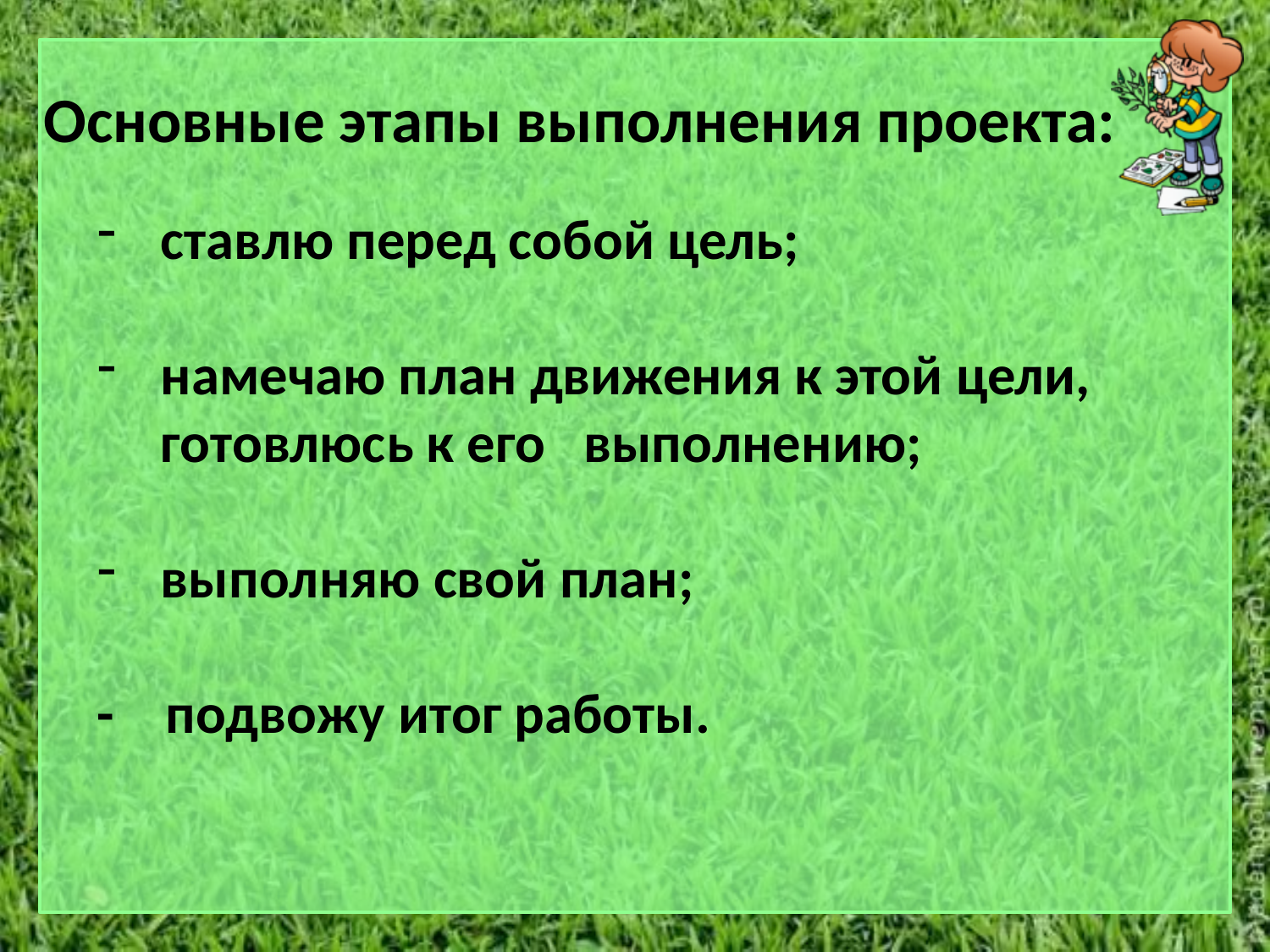

# Основные этапы выполнения проекта:
ставлю перед собой цель;

намечаю план движения к этой цели, готовлюсь к его   выполнению;

выполняю свой план;

-    подвожу итог работы.